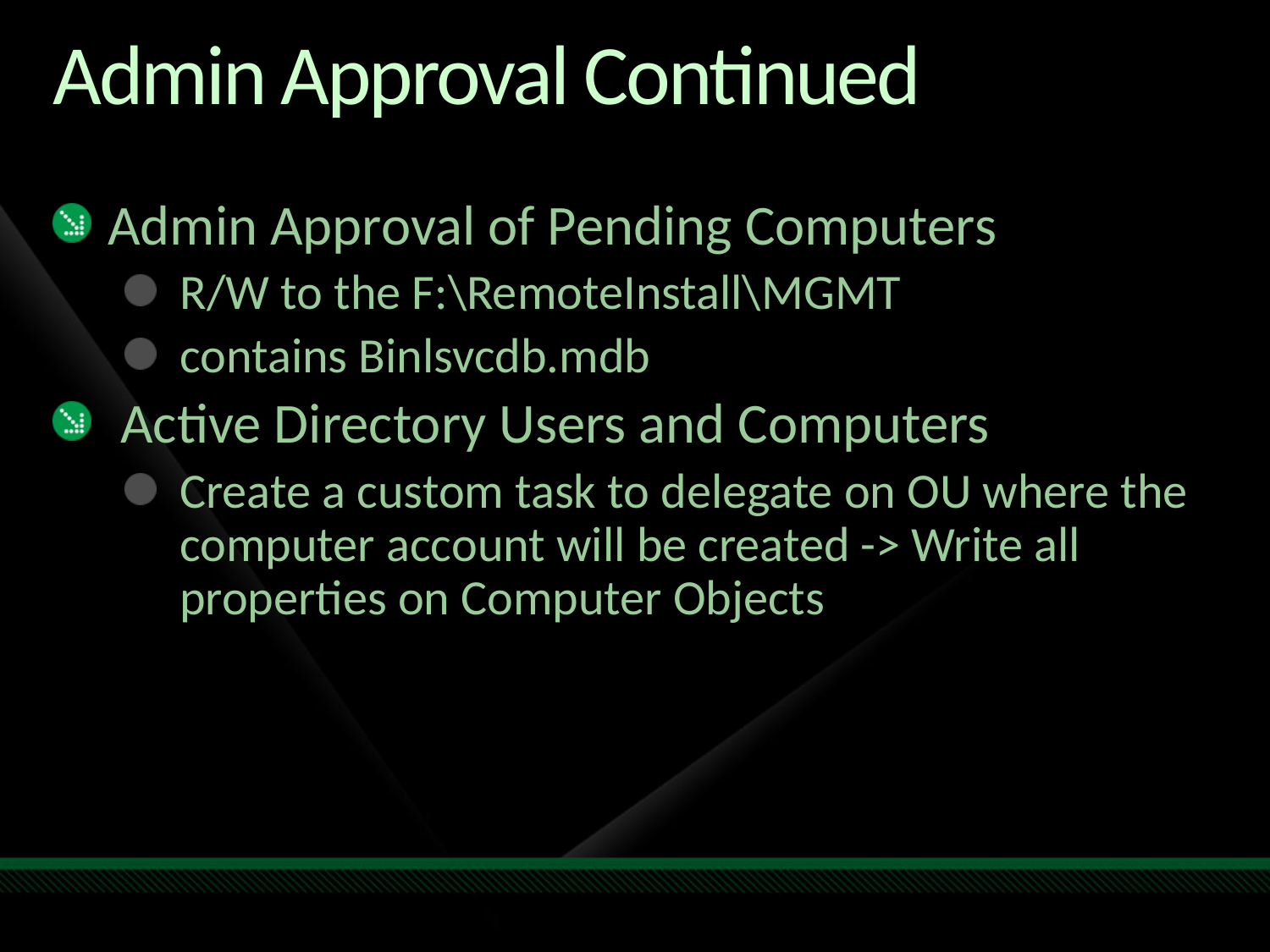

# Admin Approval Continued
Admin Approval of Pending Computers
R/W to the F:\RemoteInstall\MGMT
contains Binlsvcdb.mdb
 Active Directory Users and Computers
Create a custom task to delegate on OU where the  computer account will be created -> Write all properties on Computer Objects